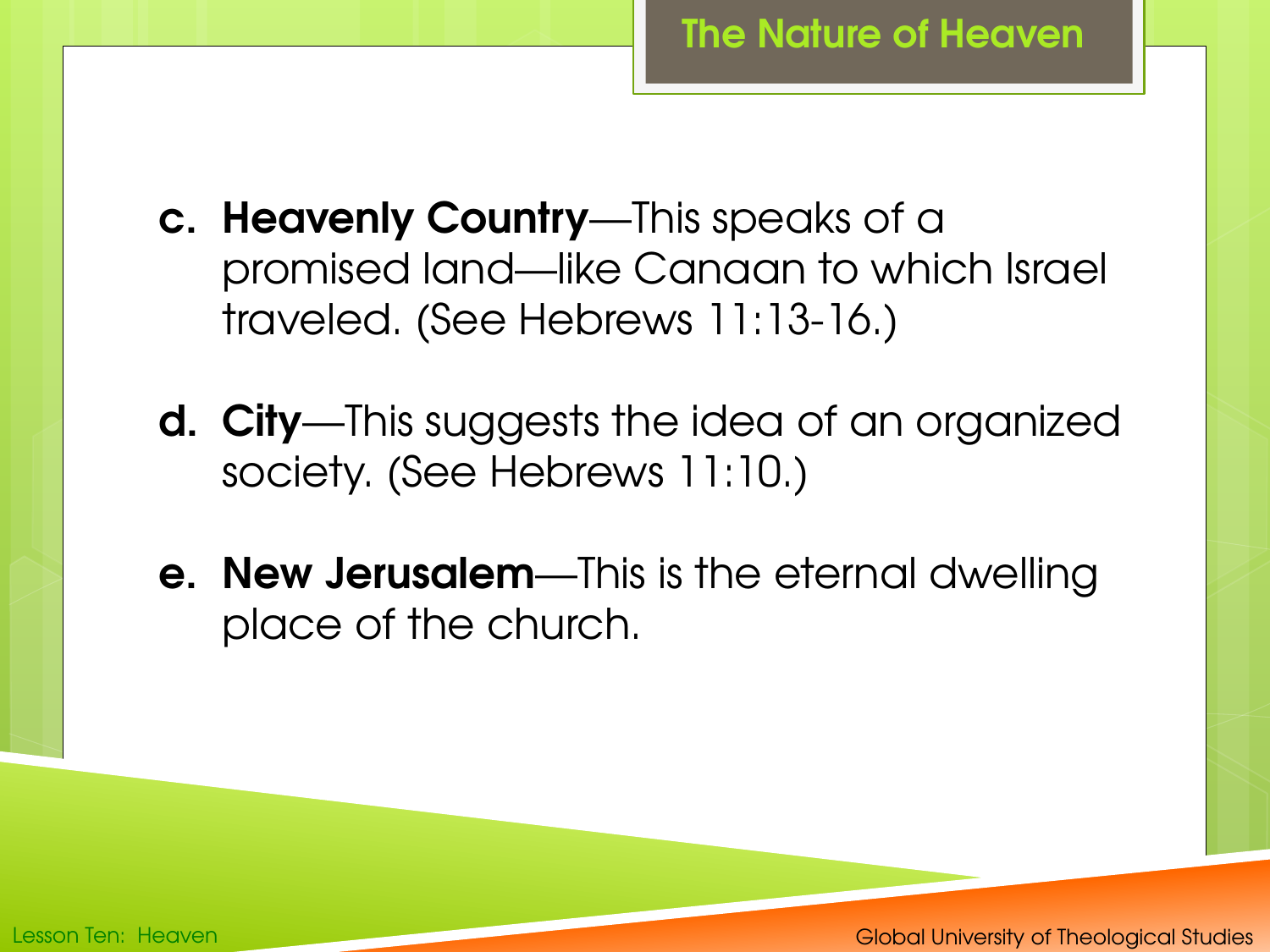

The Nature of Heaven
Heavenly Country—This speaks of a promised land—like Canaan to which Israel traveled. (See Hebrews 11:13-16.)

City—This suggests the idea of an organized society. (See Hebrews 11:10.)

New Jerusalem—This is the eternal dwelling place of the church.

 Global University of Theological Studies
Lesson Ten:  Heaven